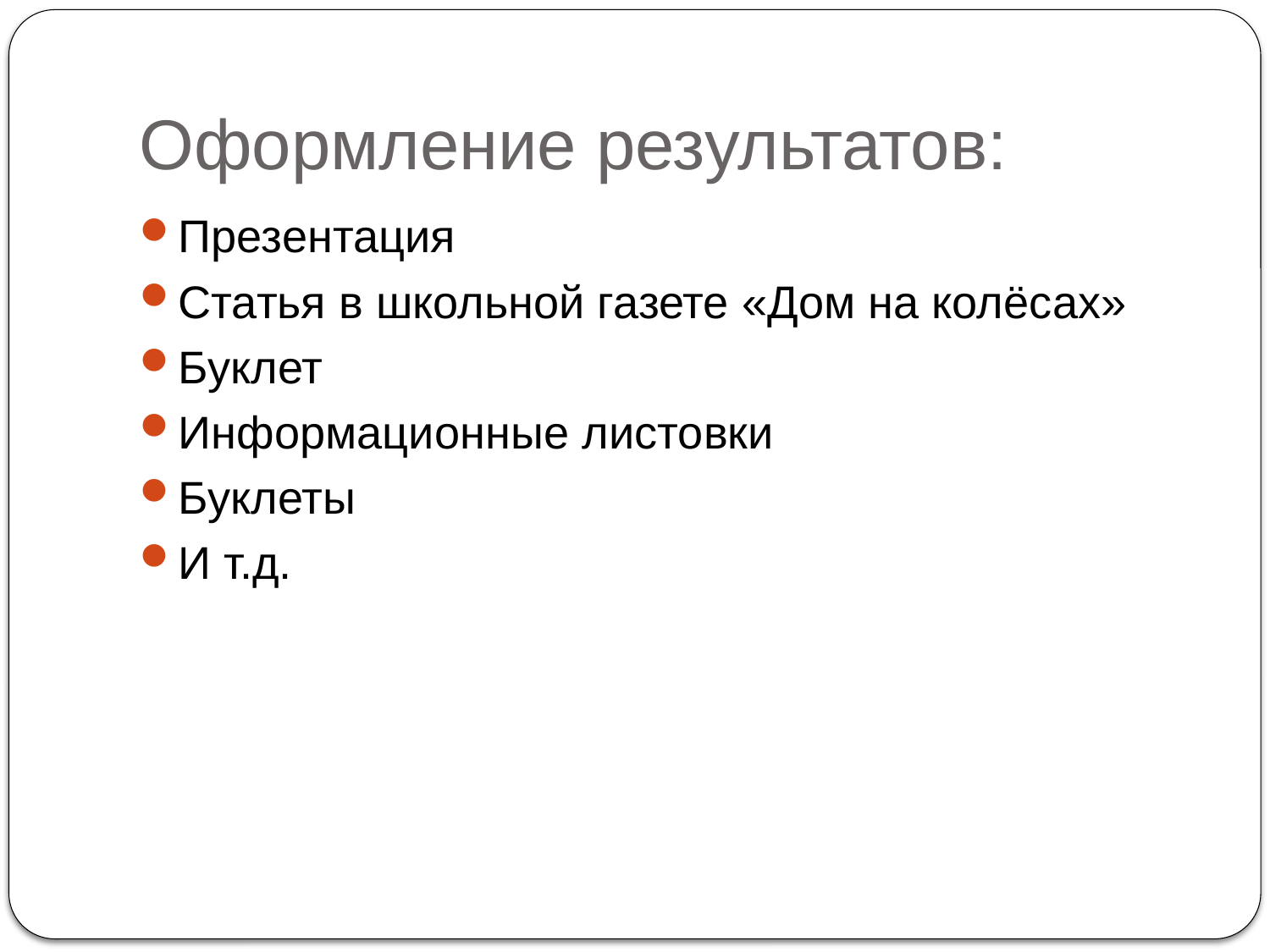

# Оформление результатов:
Презентация
Статья в школьной газете «Дом на колёсах»
Буклет
Информационные листовки
Буклеты
И т.д.